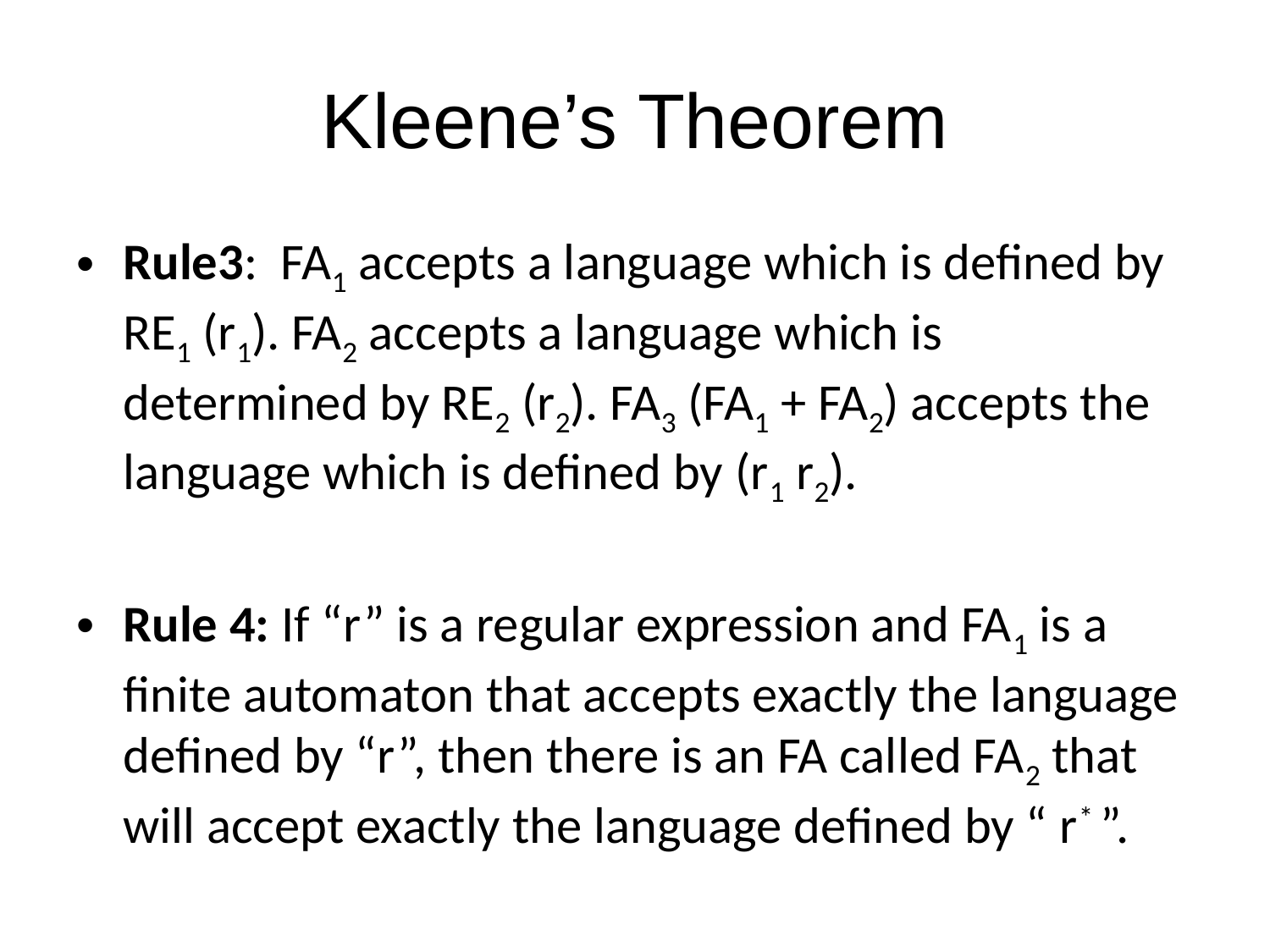

# Kleene’s Theorem
Rule3:  FA1 accepts a language which is defined by RE1 (r1). FA2 accepts a language which is determined by RE2 (r2). FA3 (FA1 + FA2) accepts the language which is defined by (r1 r2).

Rule 4: If “r” is a regular expression and FA1 is a finite automaton that accepts exactly the language defined by “r”, then there is an FA called FA2 that will accept exactly the language defined by “ r* ”.